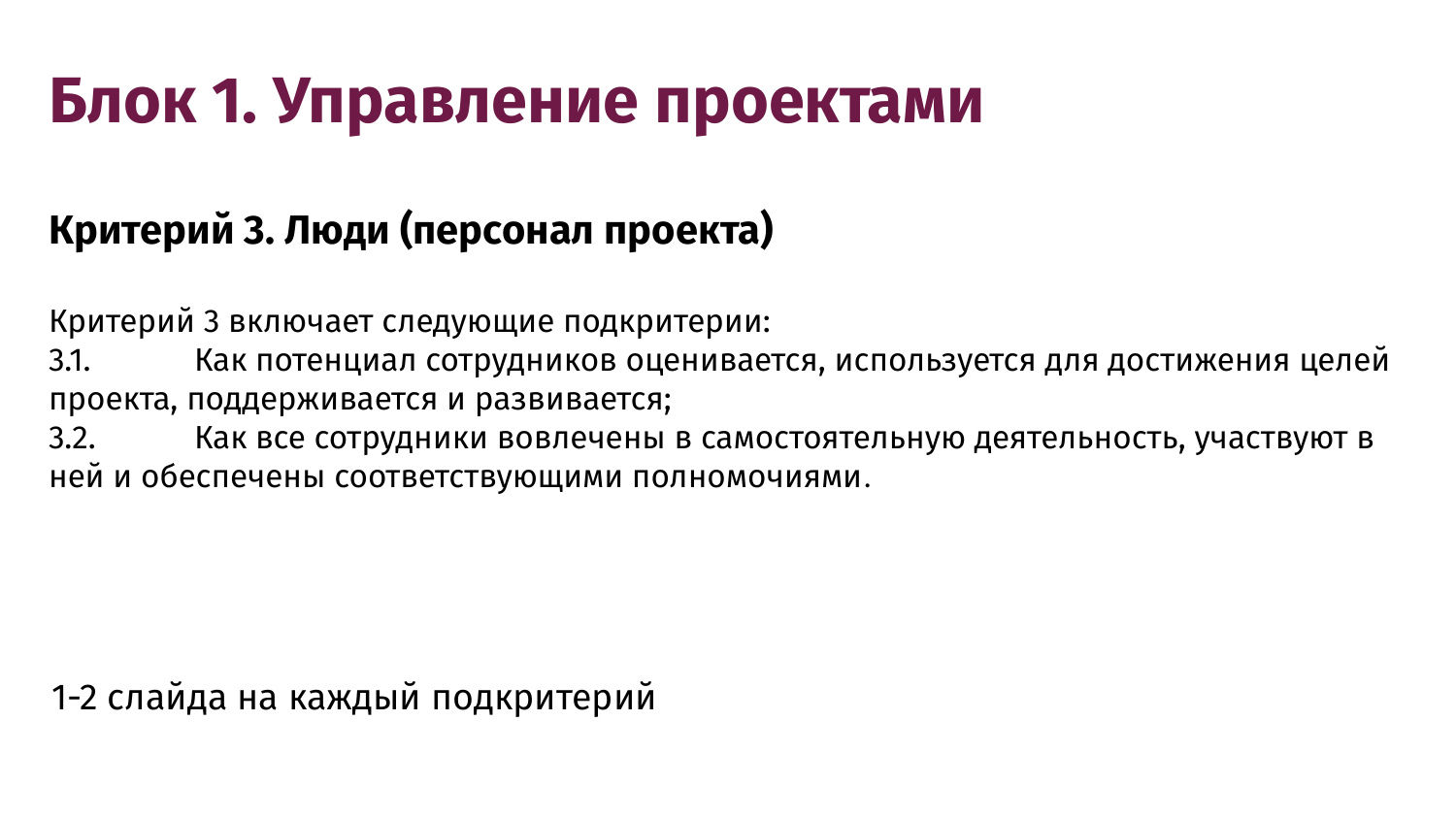

# Блок 1. Управление проектами
Критерий 3. Люди (персонал проекта)

Критерий 3 включает следующие подкритерии:
3.1.	Как потенциал сотрудников оценивается, используется для достижения целей проекта, поддерживается и развивается;
3.2.	Как все сотрудники вовлечены в самостоятельную деятельность, участвуют в ней и обеспечены соответствующими полномочиями.
1-2 слайда на каждый подкритерий